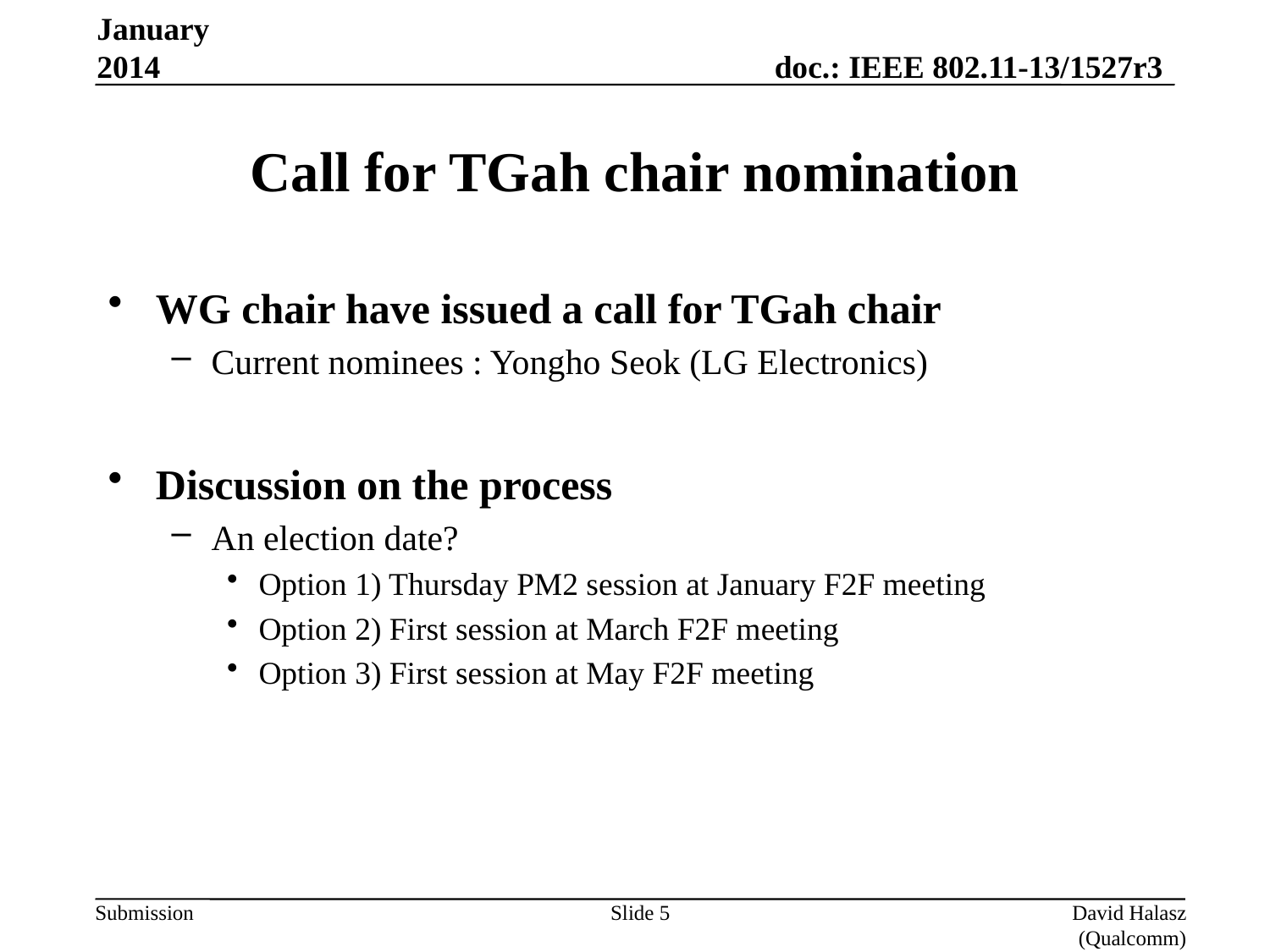

January 2014
# Call for TGah chair nomination
WG chair have issued a call for TGah chair
Current nominees : Yongho Seok (LG Electronics)

Discussion on the process
An election date?
Option 1) Thursday PM2 session at January F2F meeting
Option 2) First session at March F2F meeting
Option 3) First session at May F2F meeting

Slide 5
David Halasz (Qualcomm)